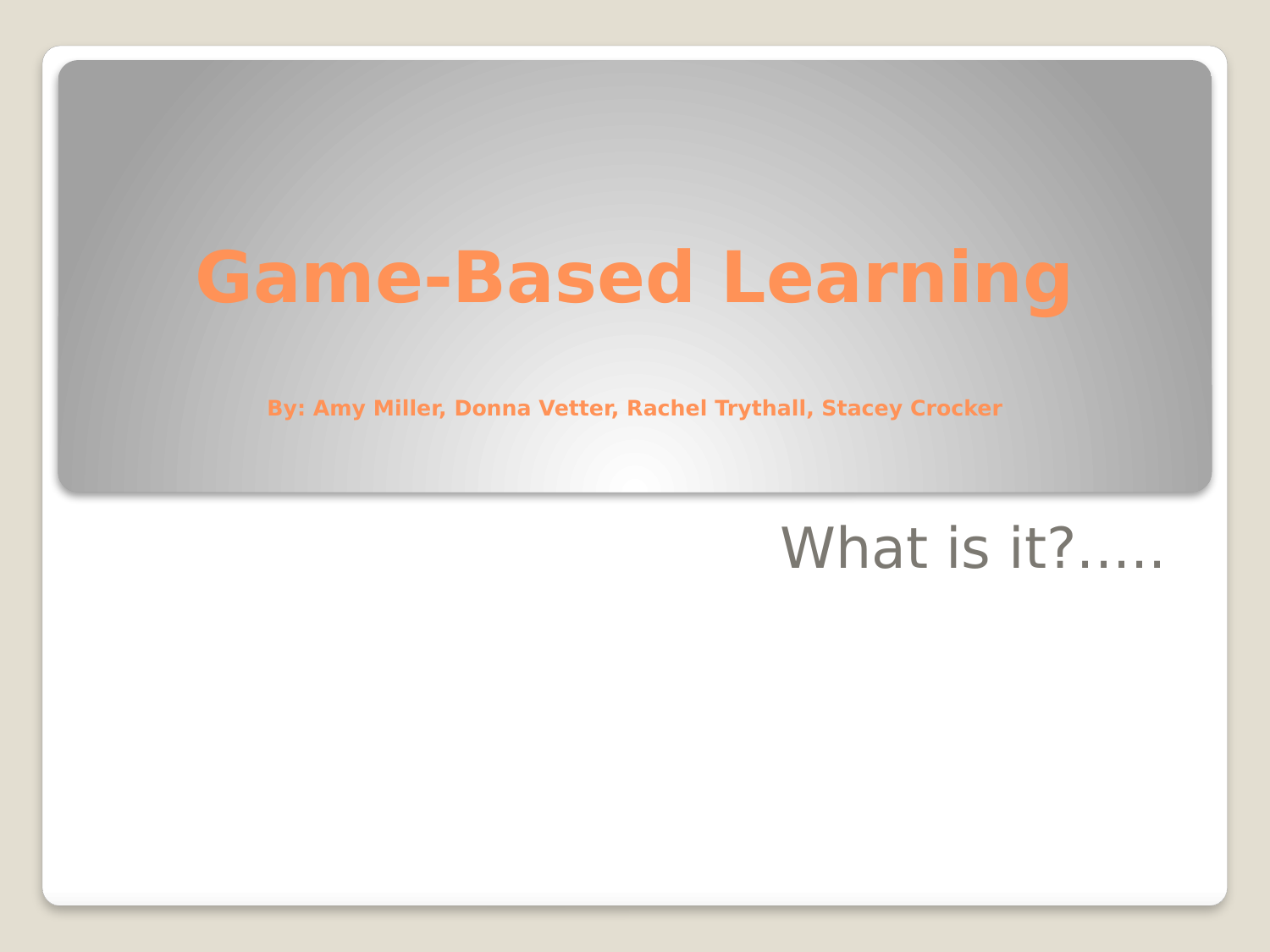

# Game-Based Learning By: Amy Miller, Donna Vetter, Rachel Trythall, Stacey Crocker
What is it?.....